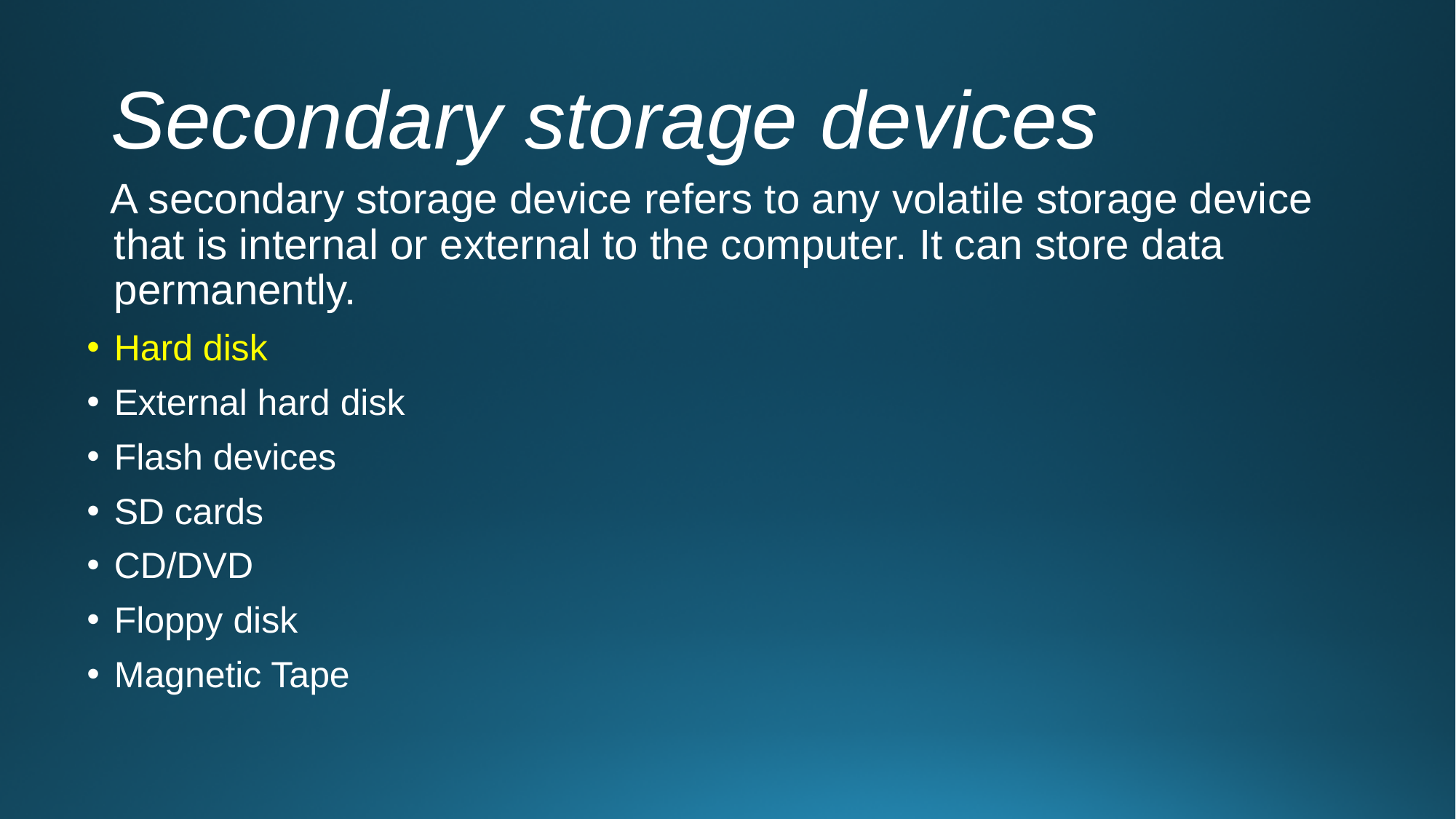

# Secondary storage devices
  A secondary storage device refers to any volatile storage device that is internal or external to the computer. It can store data permanently.
Hard disk
External hard disk
Flash devices
SD cards
CD/DVD
Floppy disk
Magnetic Tape